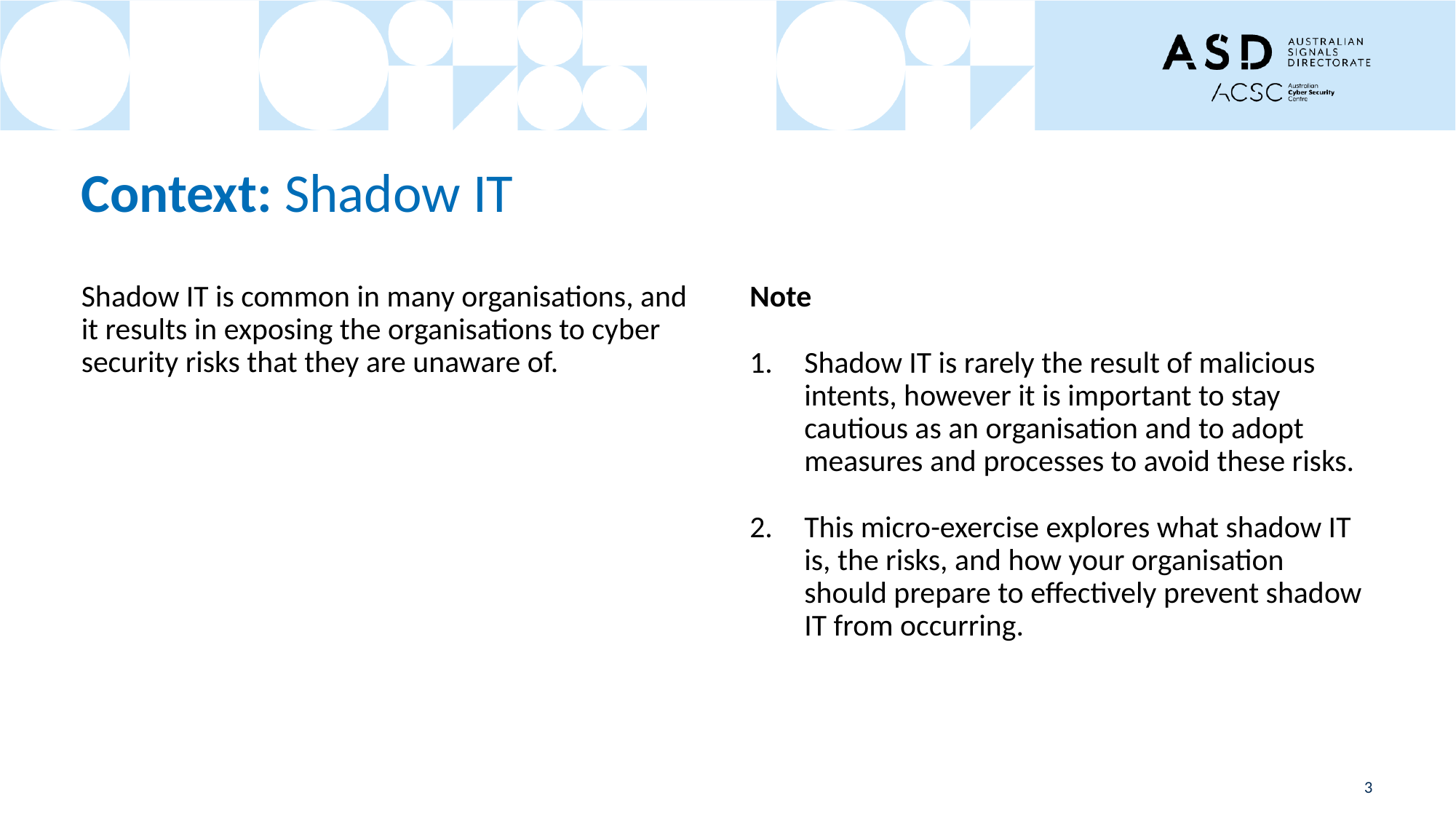

# Context: Shadow IT
Shadow IT is common in many organisations, and it results in exposing the organisations to cyber security risks that they are unaware of.
Note
Shadow IT is rarely the result of malicious intents, however it is important to stay cautious as an organisation and to adopt measures and processes to avoid these risks.
This micro-exercise explores what shadow IT is, the risks, and how your organisation should prepare to effectively prevent shadow IT from occurring.

3